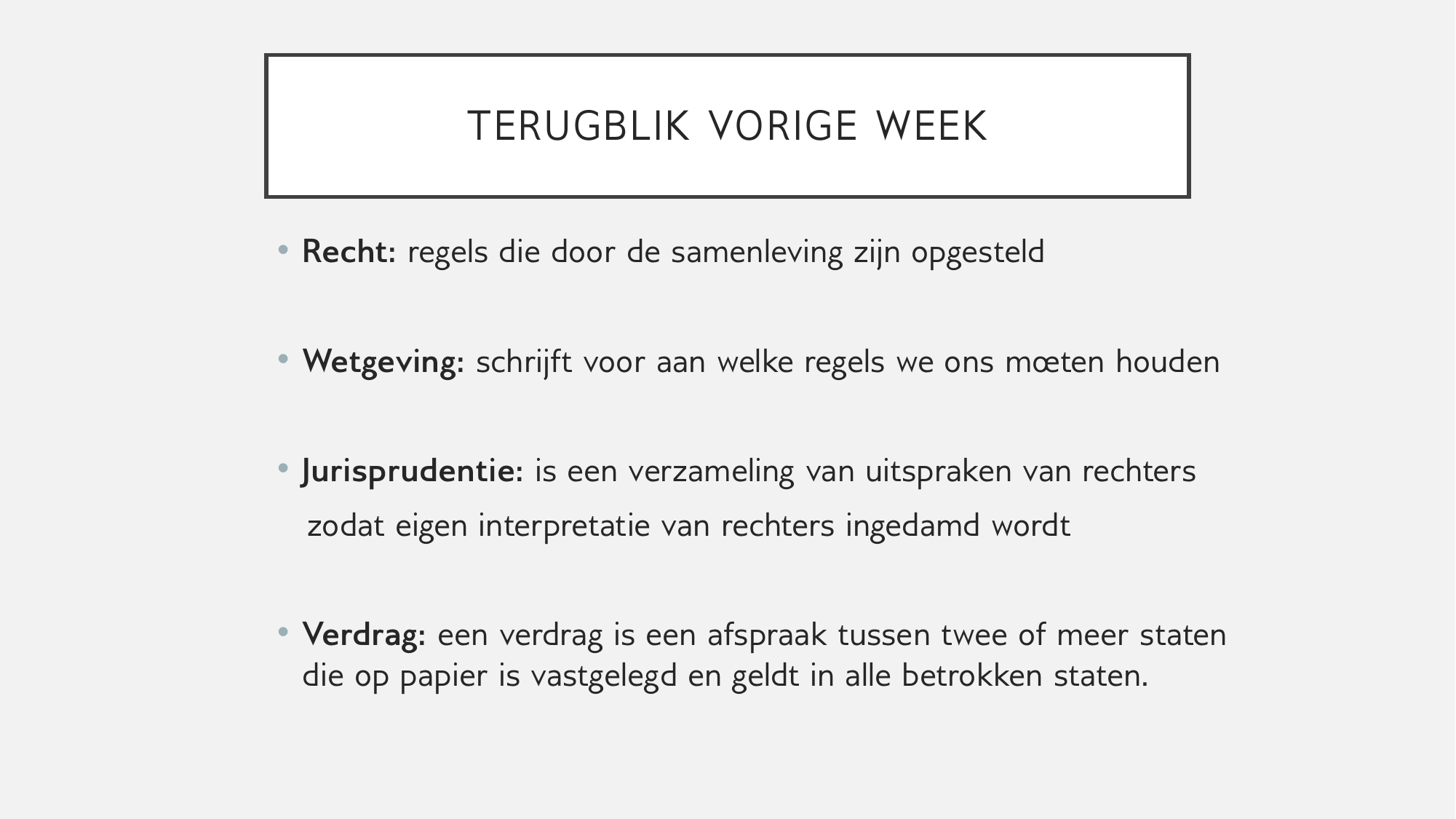

# Terugblik vorige week
Recht: regels die door de samenleving zijn opgesteld

Wetgeving: schrijft voor aan welke regels we ons moeten houden

Jurisprudentie: is een verzameling van uitspraken van rechters
   zodat eigen interpretatie van rechters ingedamd wordt

Verdrag: een verdrag is een afspraak tussen twee of meer staten die op papier is vastgelegd en geldt in alle betrokken staten.